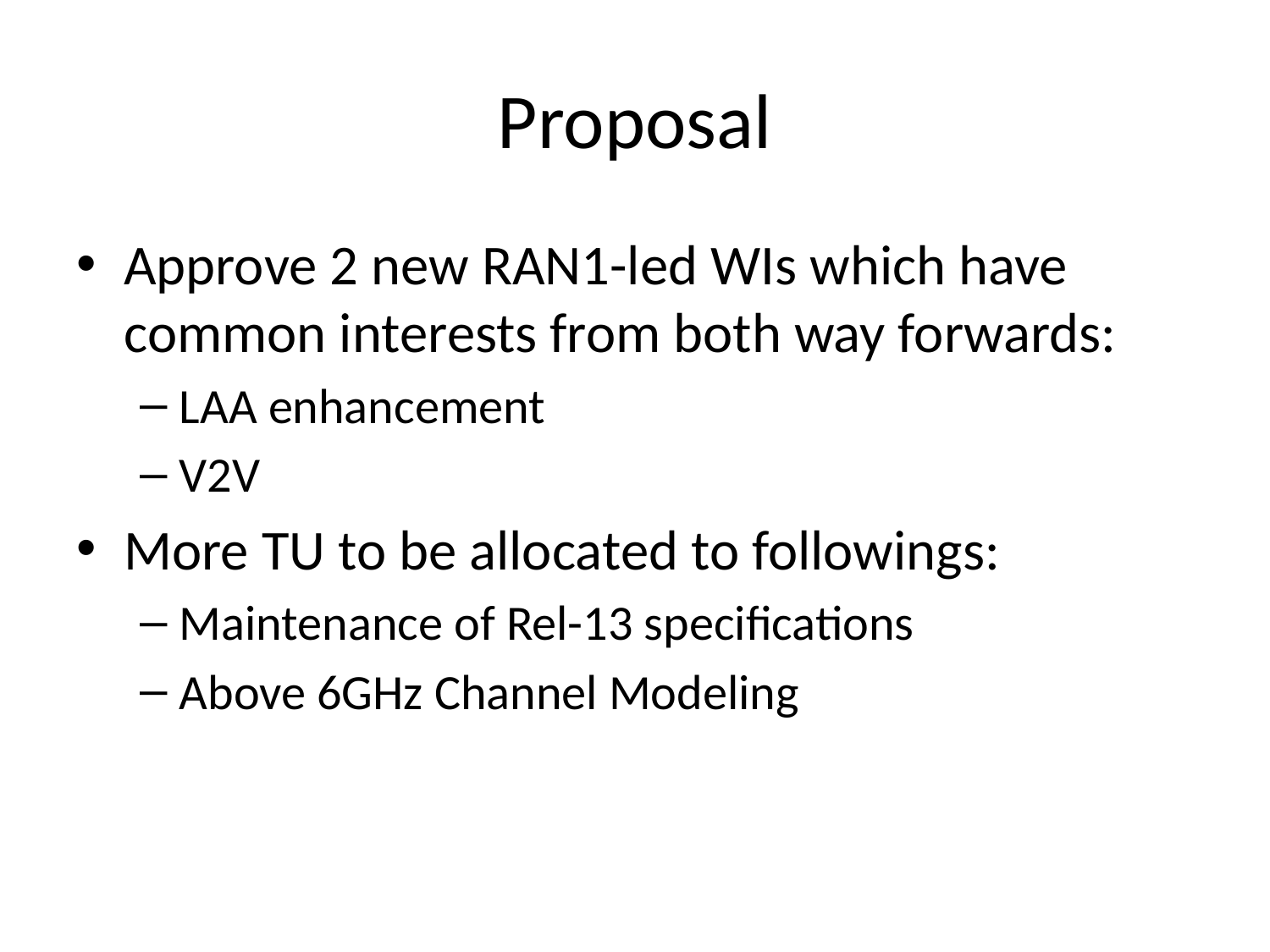

# Proposal
Approve 2 new RAN1-led WIs which have common interests from both way forwards:
LAA enhancement
V2V
More TU to be allocated to followings:
Maintenance of Rel-13 specifications
Above 6GHz Channel Modeling